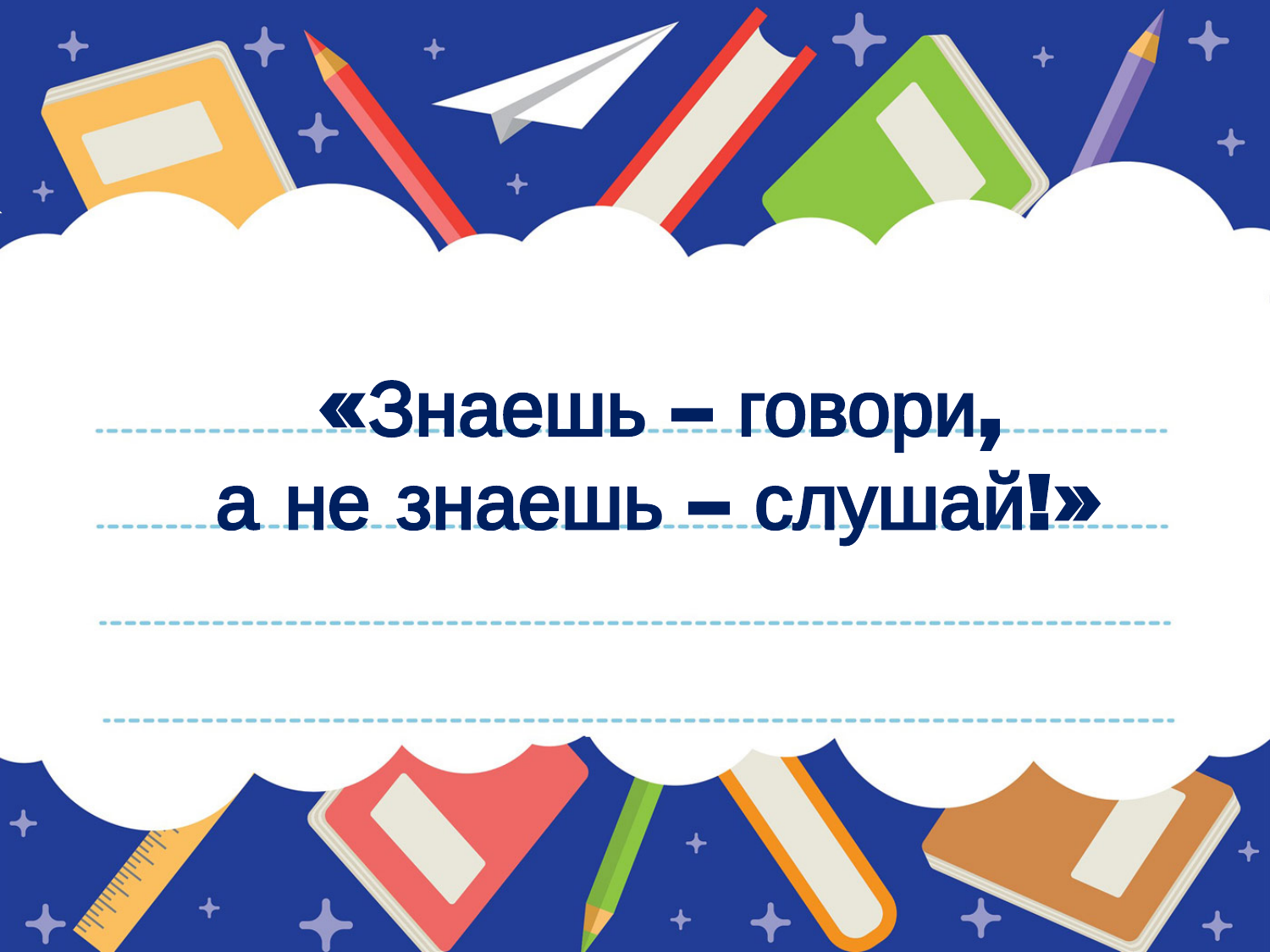

# «Знаешь – говори, а не знаешь – слушай!»